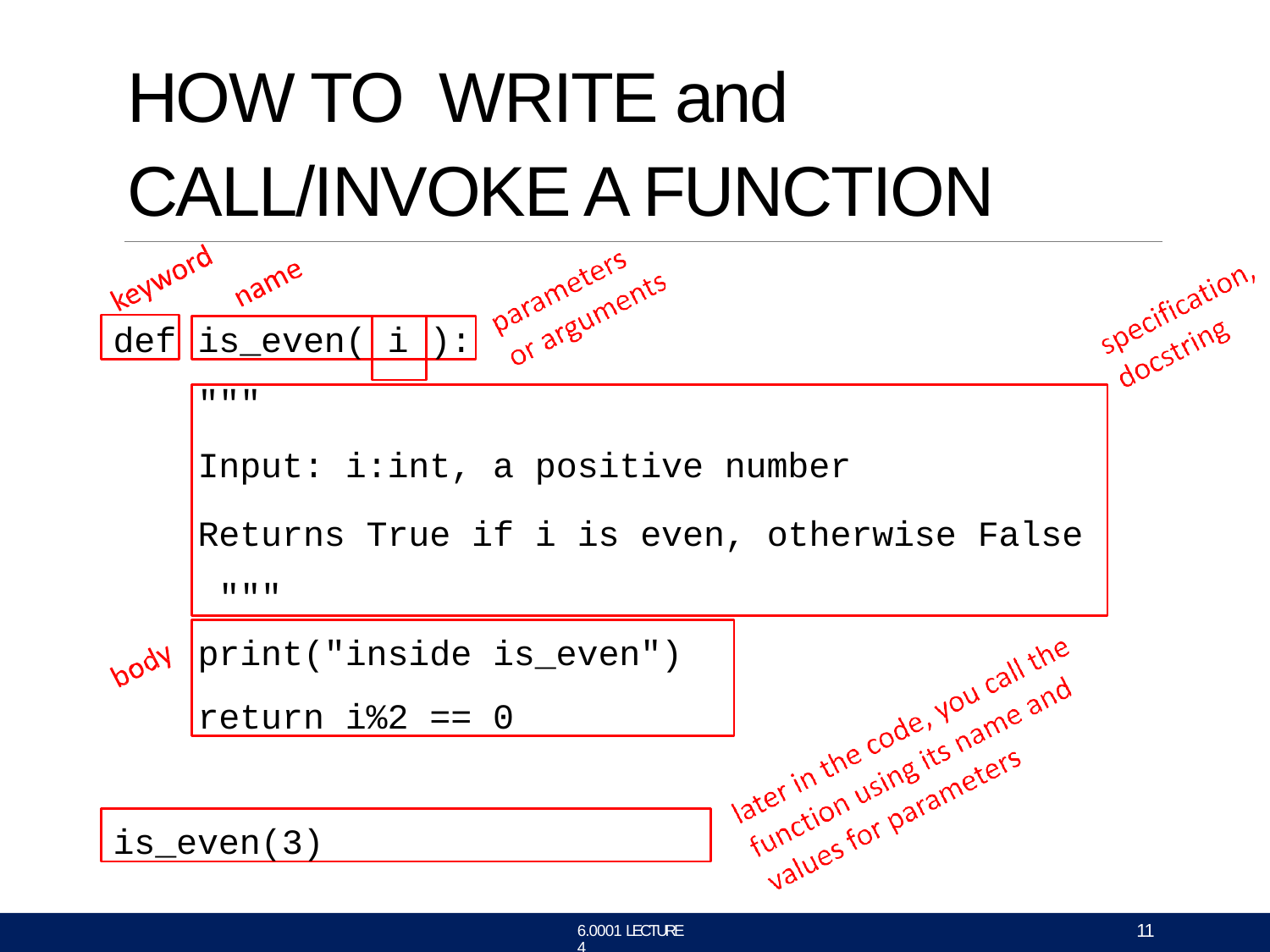

# HOW TO  WRITE and
CALL/INVOKE A FUNCTION

def
is_even( i ):

"""
Input: i:int, a positive number
Returns True if i is even, otherwise False  """
print("inside is_even")
return i%2 == 0

is_even(3)
11
6.0001 LECTURE 4